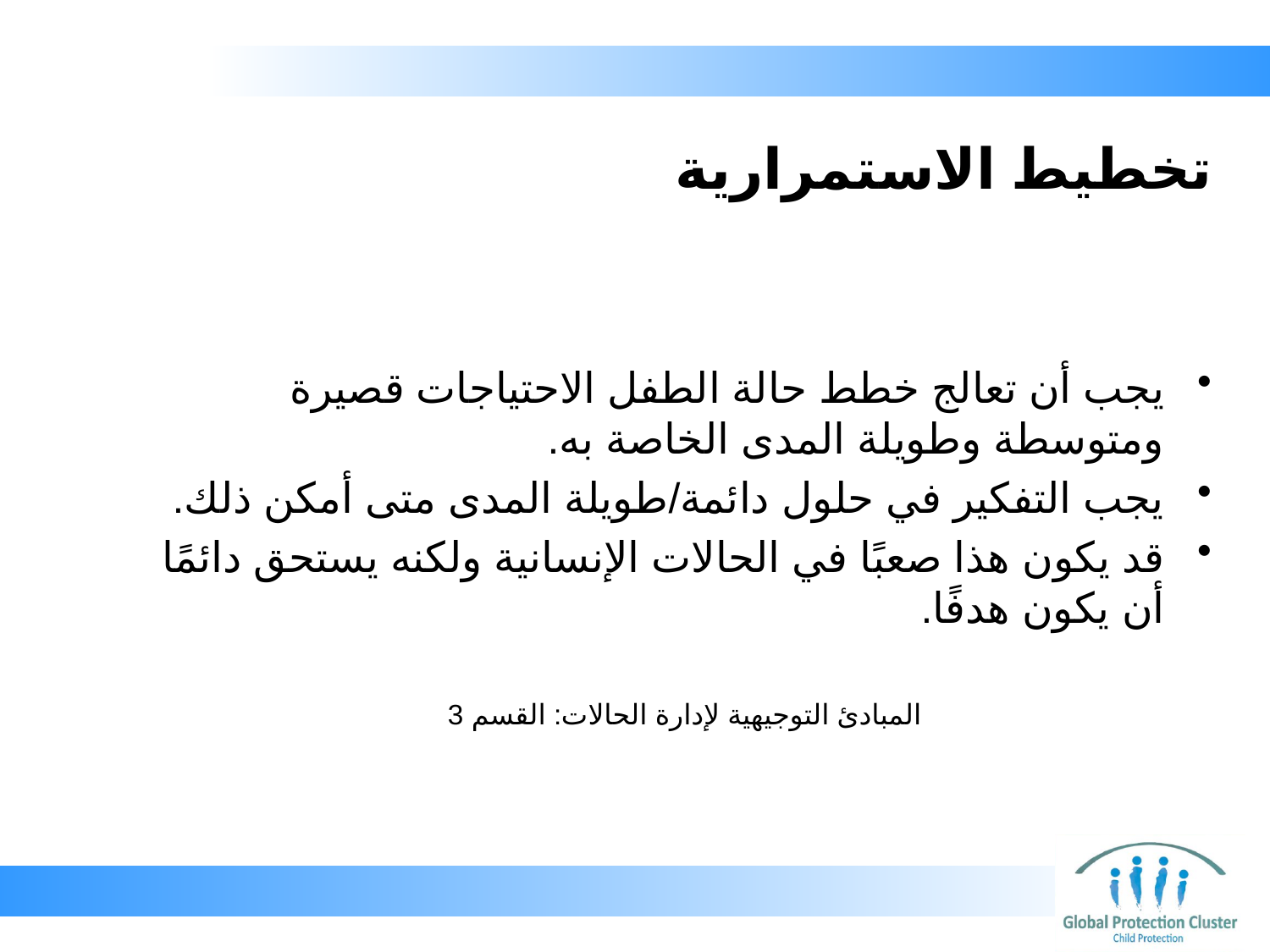

# تخطيط الاستمرارية

يجب أن تعالج خطط حالة الطفل الاحتياجات قصيرة ومتوسطة وطويلة المدى الخاصة به.
يجب التفكير في حلول دائمة/طويلة المدى متى أمكن ذلك.
قد يكون هذا صعبًا في الحالات الإنسانية ولكنه يستحق دائمًا أن يكون هدفًا.

المبادئ التوجيهية لإدارة الحالات: القسم 3